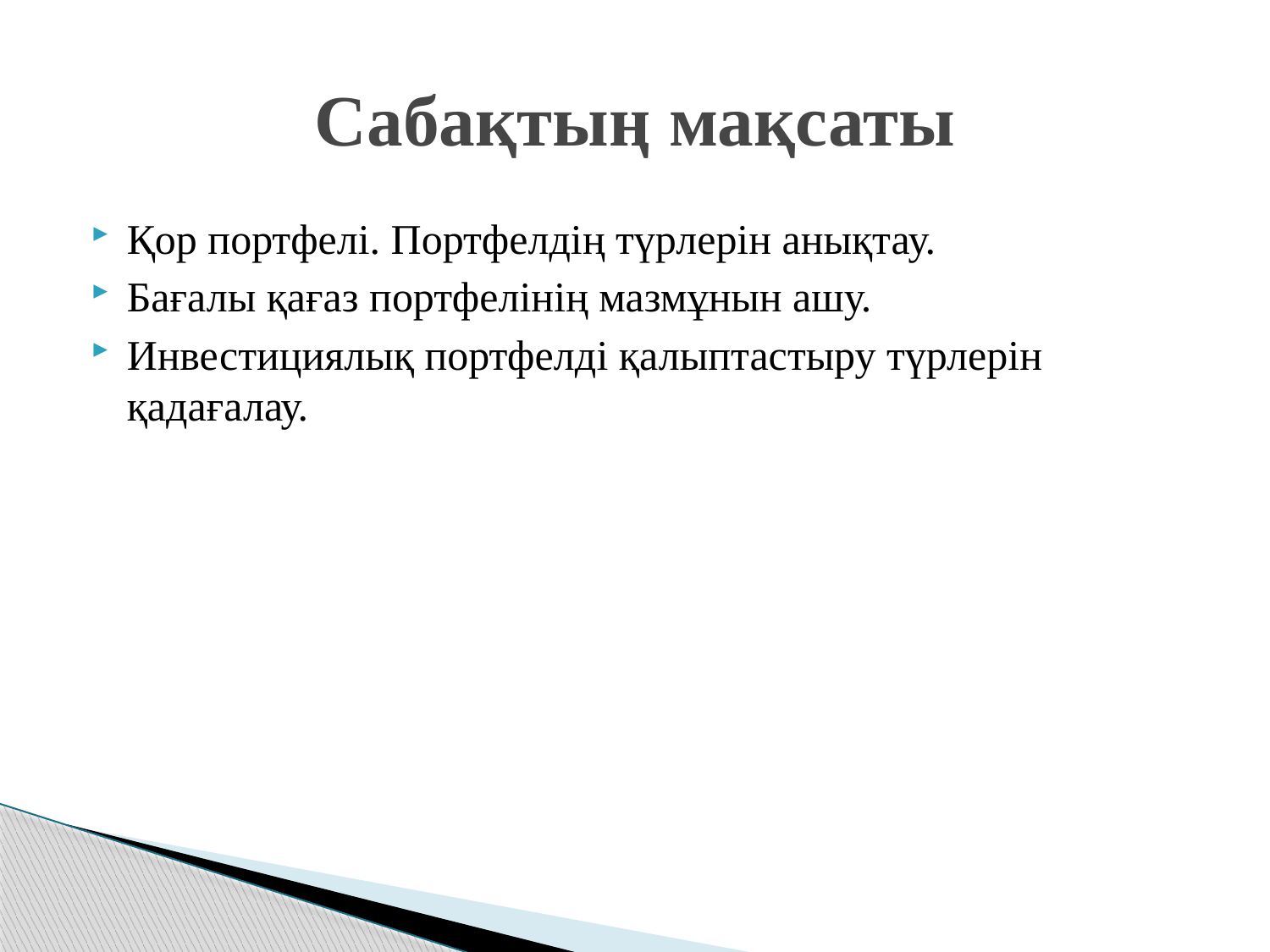

# Сабақтың мақсаты
Қор портфелі. Портфелдің түрлерін анықтау.
Бағалы қағаз портфелінің мазмұнын ашу.
Инвестициялық портфелді қалыптастыру түрлерін қадағалау.